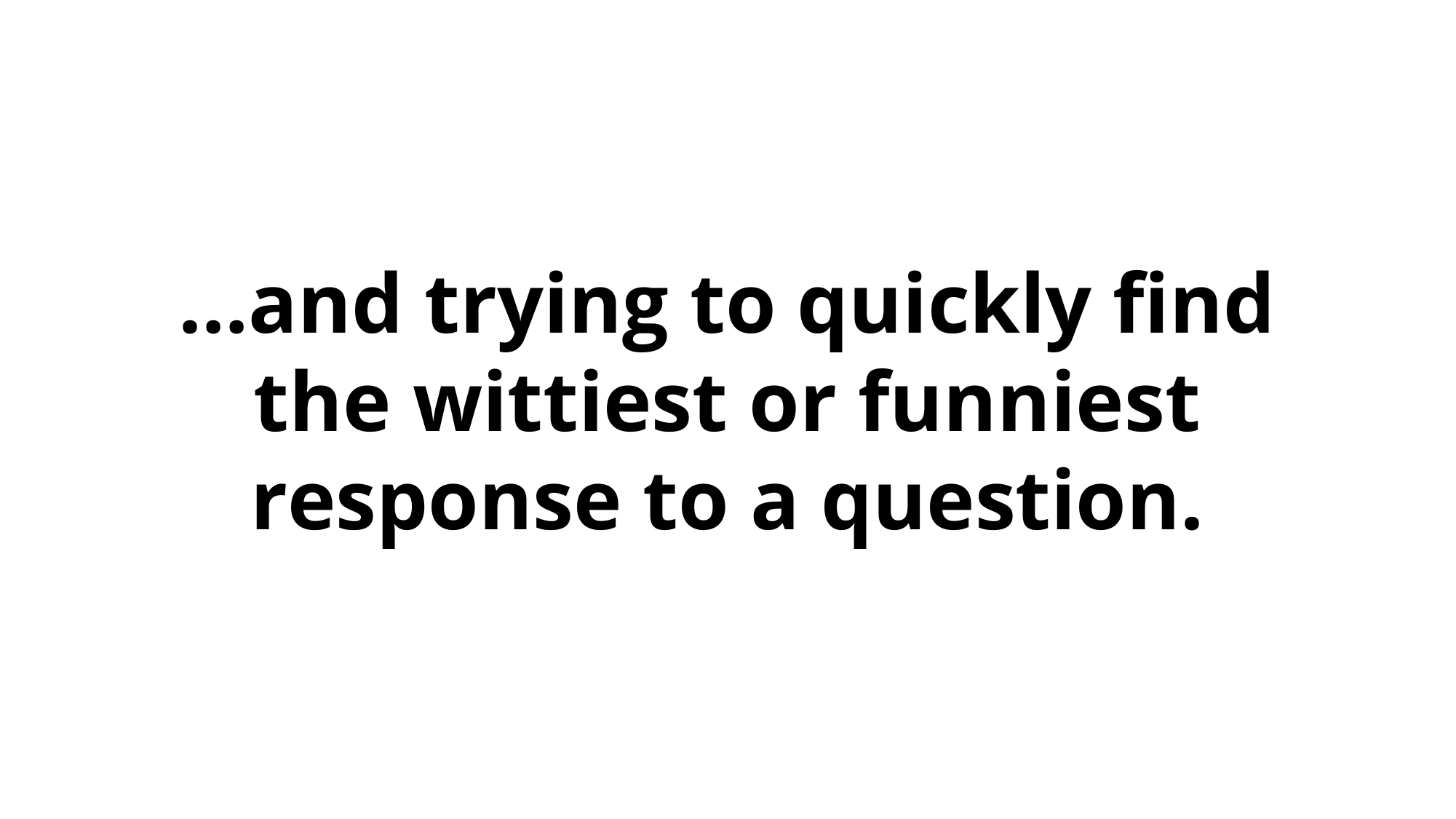

…and trying to quickly find the wittiest or funniest response to a question.